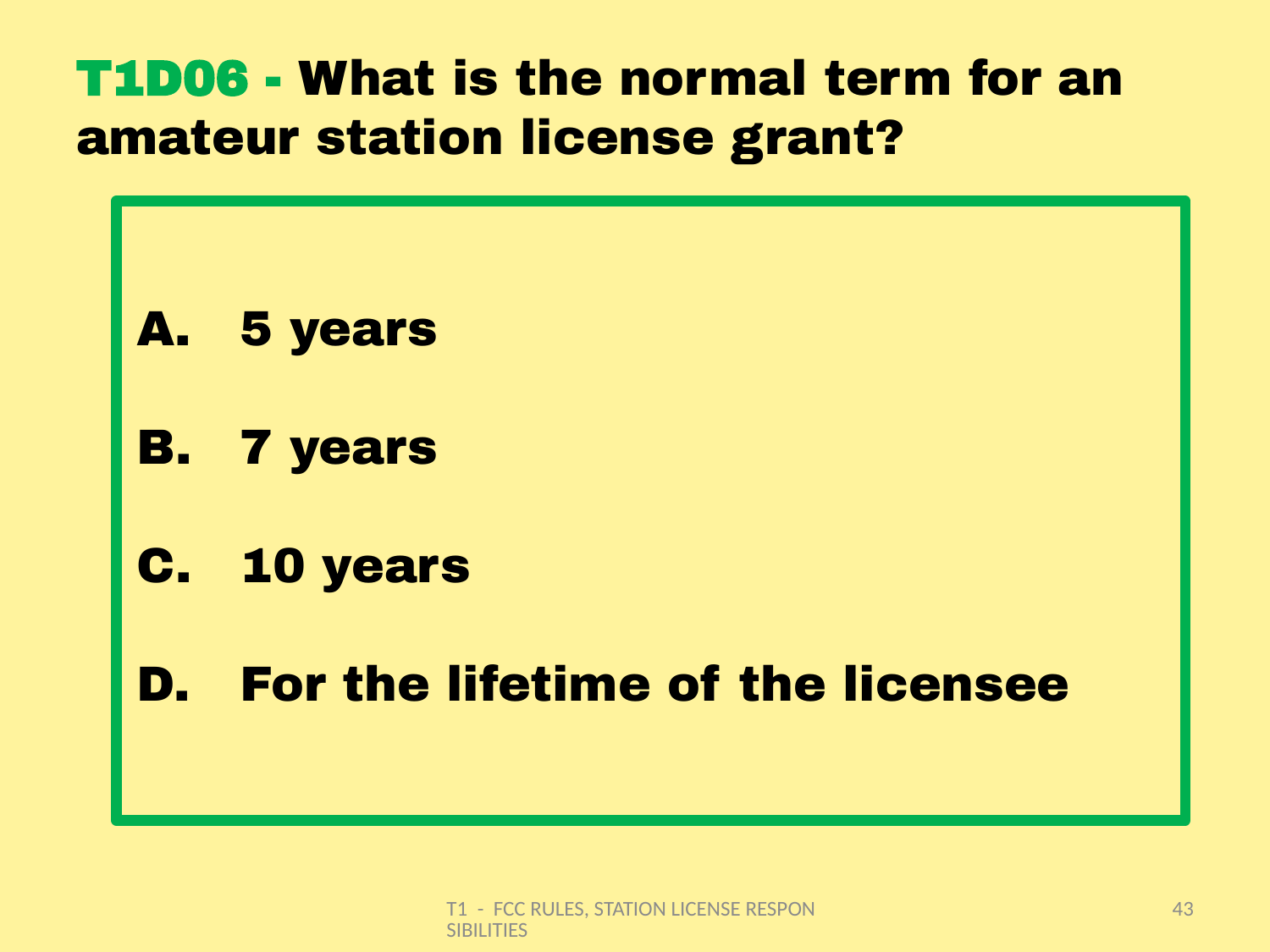

# T1D06 - What is the normal term for an amateur station license grant?

5 years
7 years
10 years
For the lifetime of the licensee

T1  -  FCC RULES, STATION LICENSE RESPONSIBILITIES
43